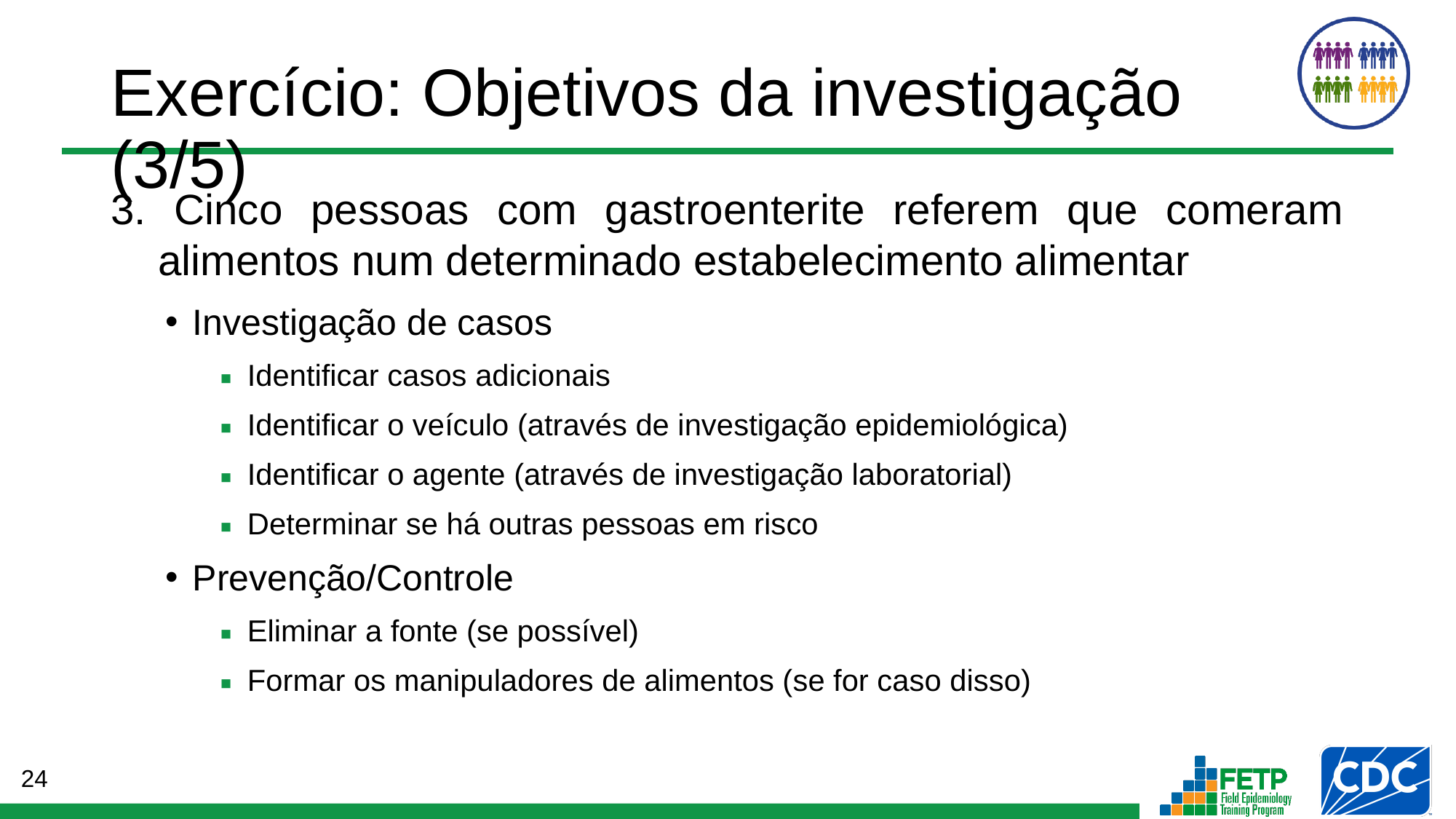

# Exercício: Objetivos da investigação (3/5)
3. Cinco pessoas com gastroenterite referem que comeram alimentos num determinado estabelecimento alimentar
Investigação de casos
Identificar casos adicionais
Identificar o veículo (através de investigação epidemiológica)
Identificar o agente (através de investigação laboratorial)
Determinar se há outras pessoas em risco
Prevenção/Controle
Eliminar a fonte (se possível)
Formar os manipuladores de alimentos (se for caso disso)